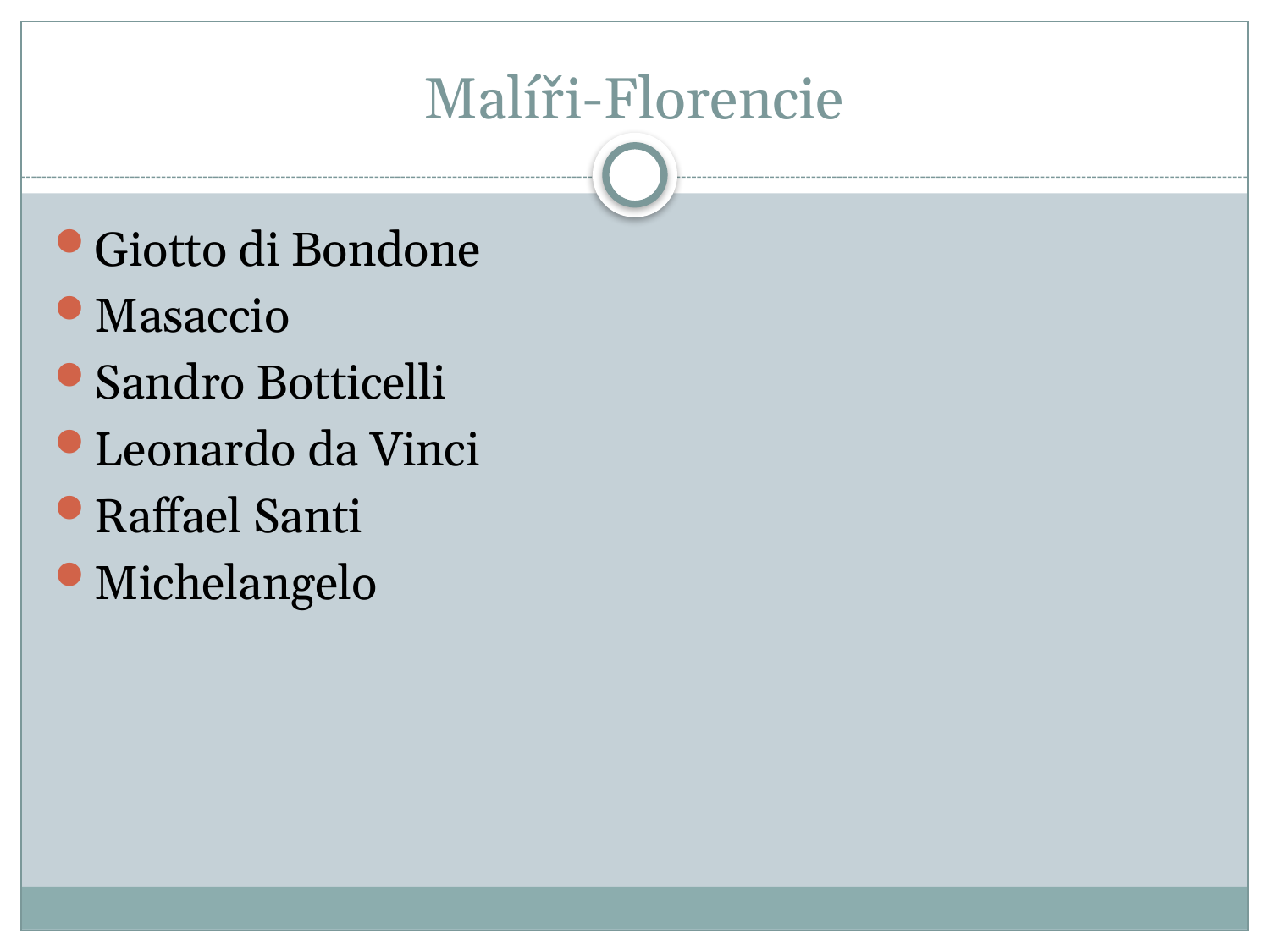

# Malíři-Florencie
Giotto di Bondone
Masaccio
Sandro Botticelli
Leonardo da Vinci
Raffael Santi
Michelangelo